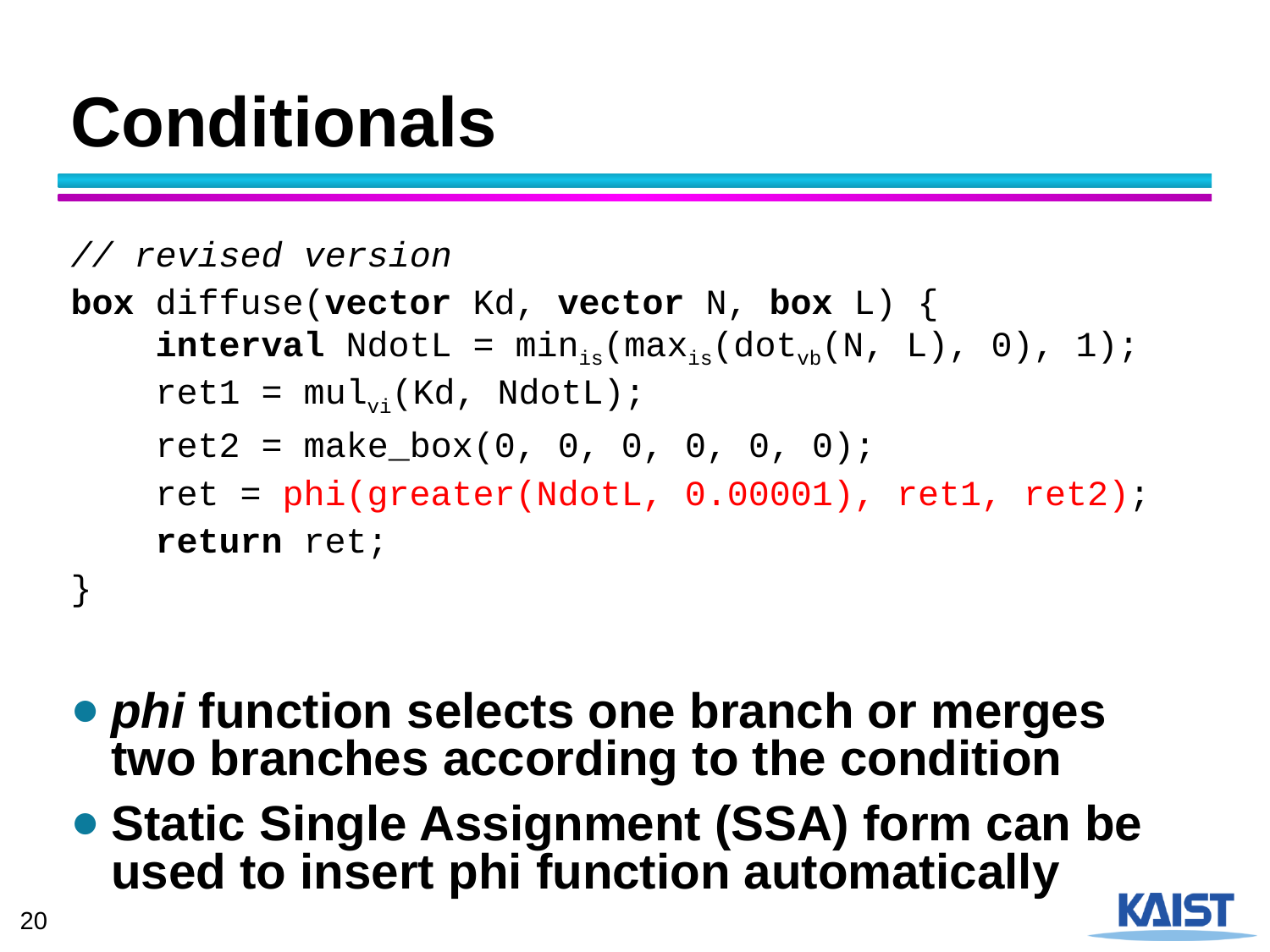

# Conditionals
// revised version
box diffuse(vector Kd, vector N, box L) {
    interval NdotL = minis(maxis(dotvb(N, L), 0), 1);
    ret1 = mulvi(Kd, NdotL);
    ret2 = make_box(0, 0, 0, 0, 0, 0);
    ret = phi(greater(NdotL, 0.00001), ret1, ret2);
    return ret;
}

phi function selects one branch or merges two branches according to the condition
Static Single Assignment (SSA) form can be used to insert phi function automatically